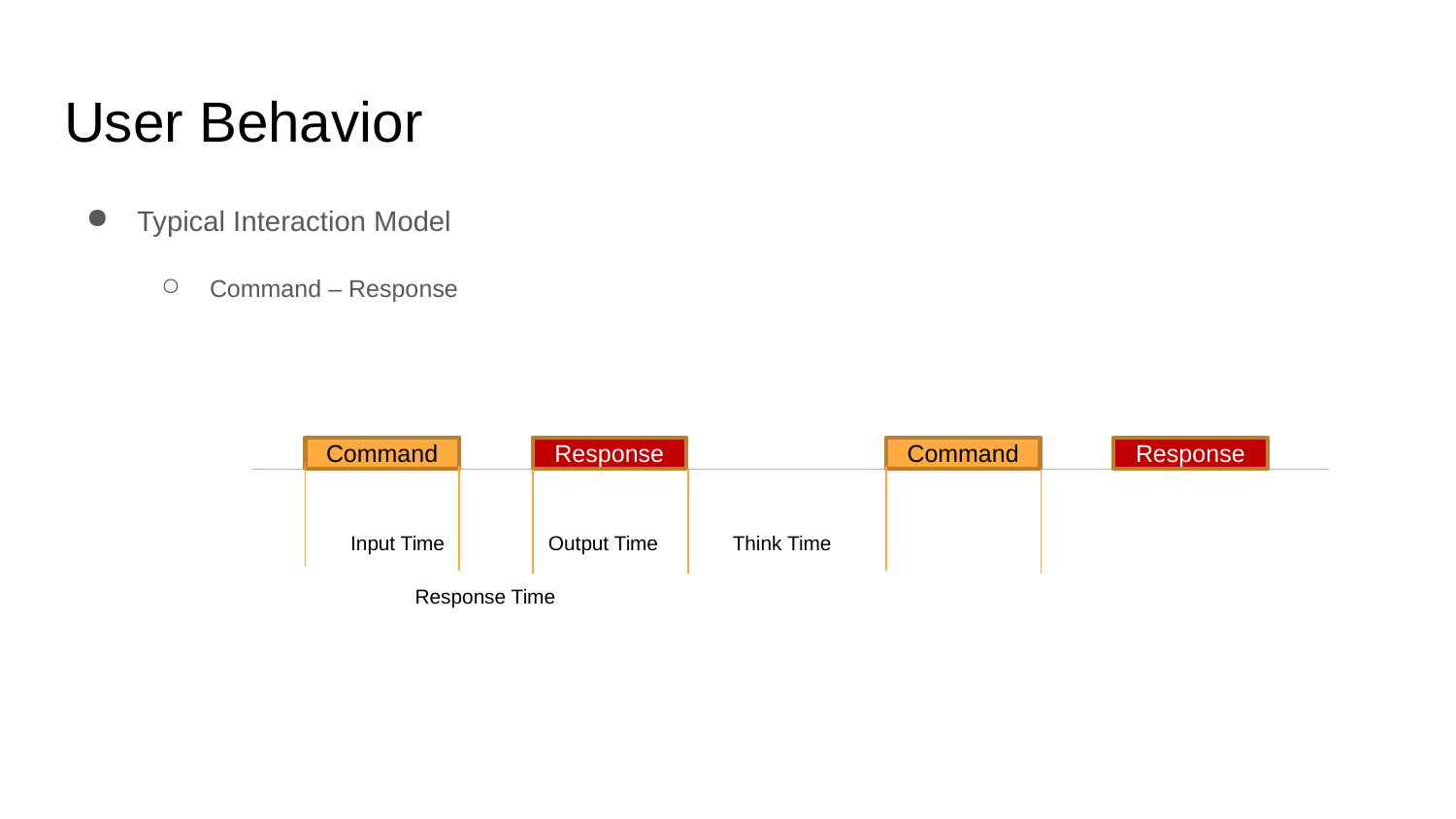

# User Behavior
Typical Interaction Model
Command – Response
Response
Response
Command
Command
Input Time
Think Time
Output Time
Response Time